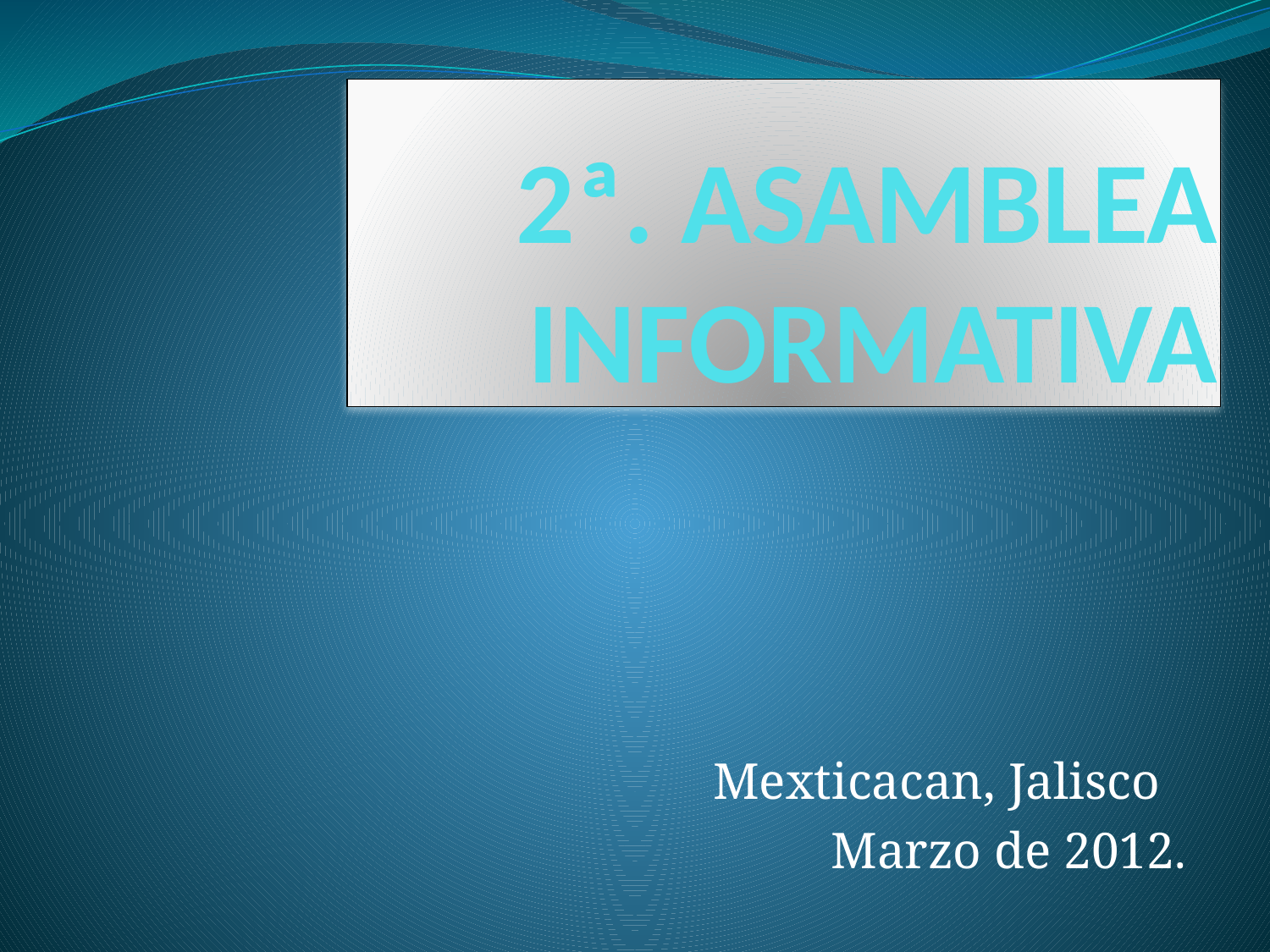

# 2ª. ASAMBLEA INFORMATIVA
Mexticacan, Jalisco
Marzo de 2012.